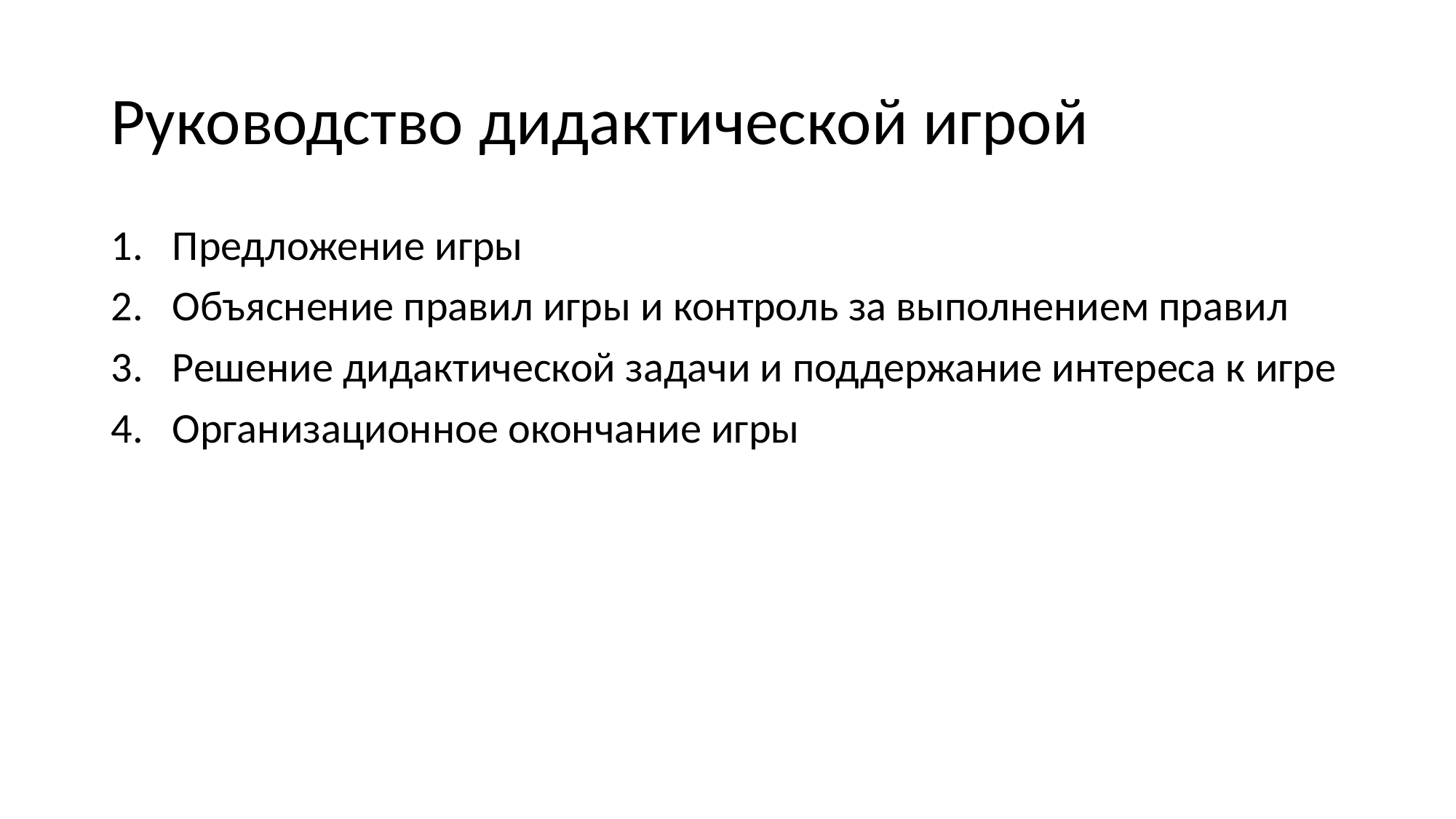

# Руководство дидактической игрой
Предложение игры
Объяснение правил игры и контроль за выполнением правил
Решение дидактической задачи и поддержание интереса к игре
Организационное окончание игры